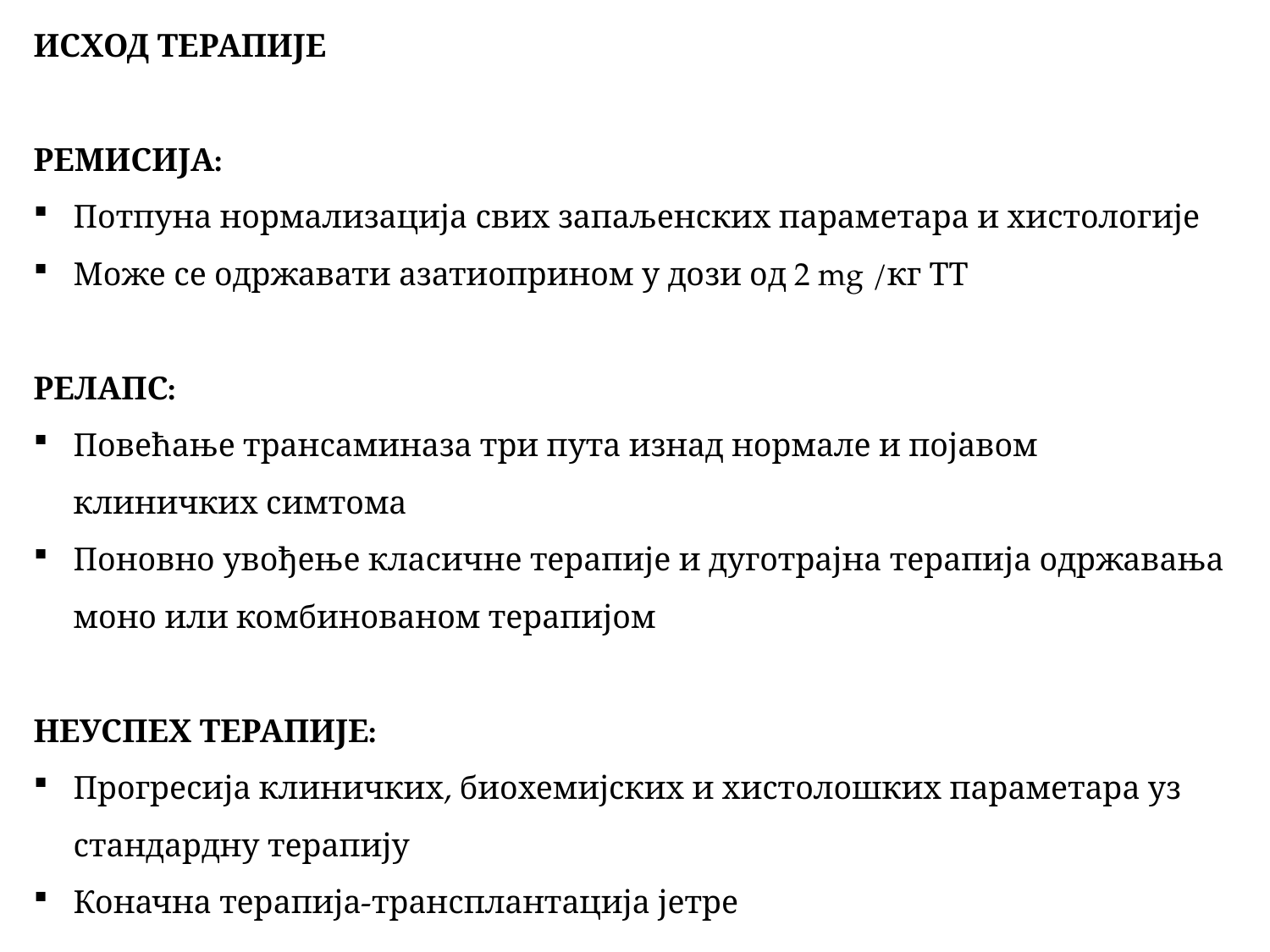

ИСХОД ТЕРАПИЈЕ
РЕМИСИЈА:
Потпуна нормализација свих запаљенских параметара и хистологије
Може се одржавати азатиоприном у дози од 2 mg /кг ТТ

РЕЛАПС:
Повећање трансаминаза три пута изнад нормале и појавом клиничких симтома
Поновно увођење класичне терапије и дуготрајна терапија одржавања моно или комбинованом терапијом

НЕУСПЕХ ТЕРАПИЈЕ:
Прогресија клиничких, биохемијских и хистолошких параметара уз стандардну терапију
Коначна терапија-трансплантација јетре